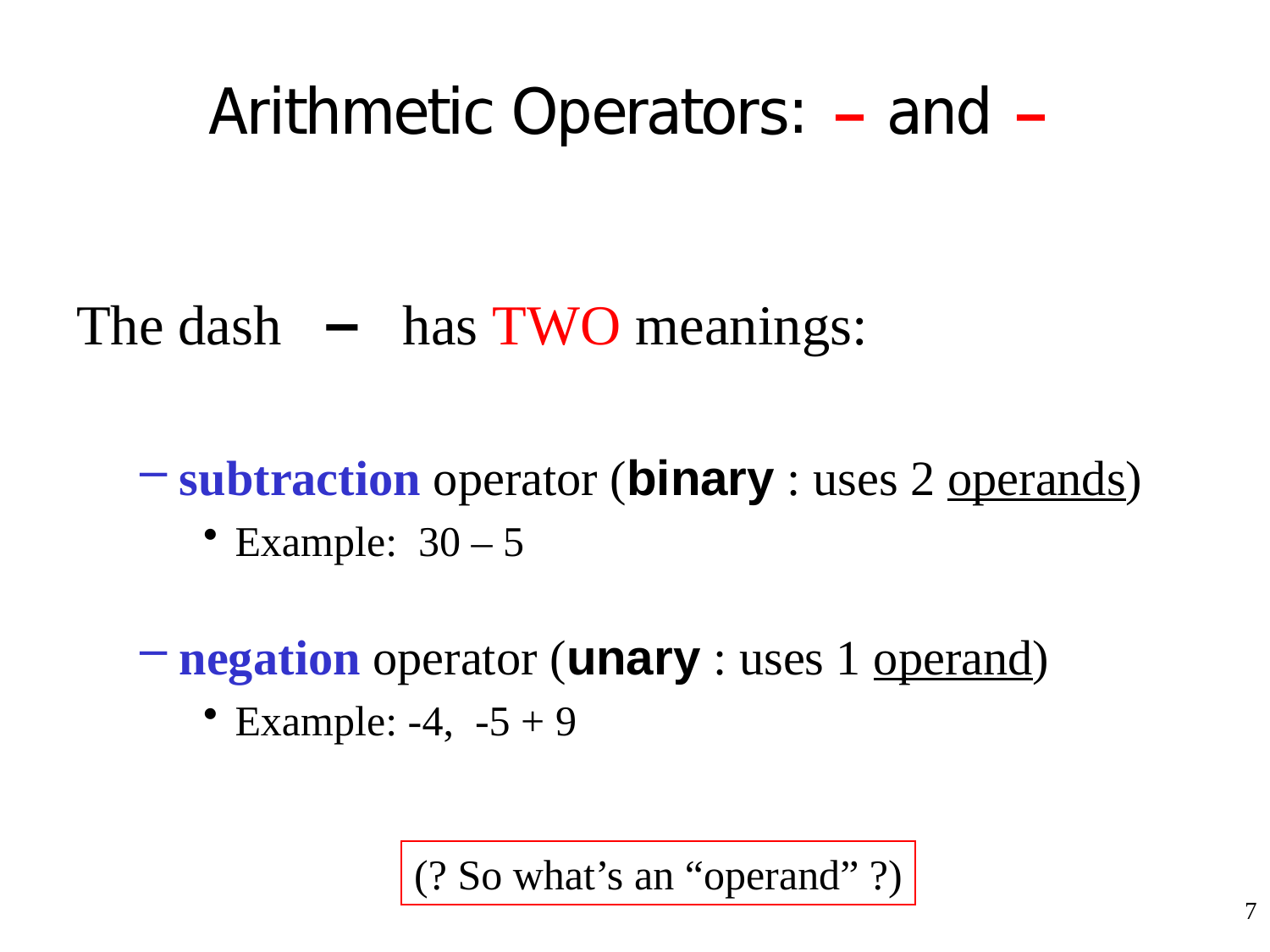

# Arithmetic Operators: – and –
The dash   –   has TWO meanings:

subtraction operator (binary : uses 2 operands)
Example:  30 – 5
negation operator (unary : uses 1 operand)
Example: -4,  -5 + 9
(? So what’s an “operand” ?)
7